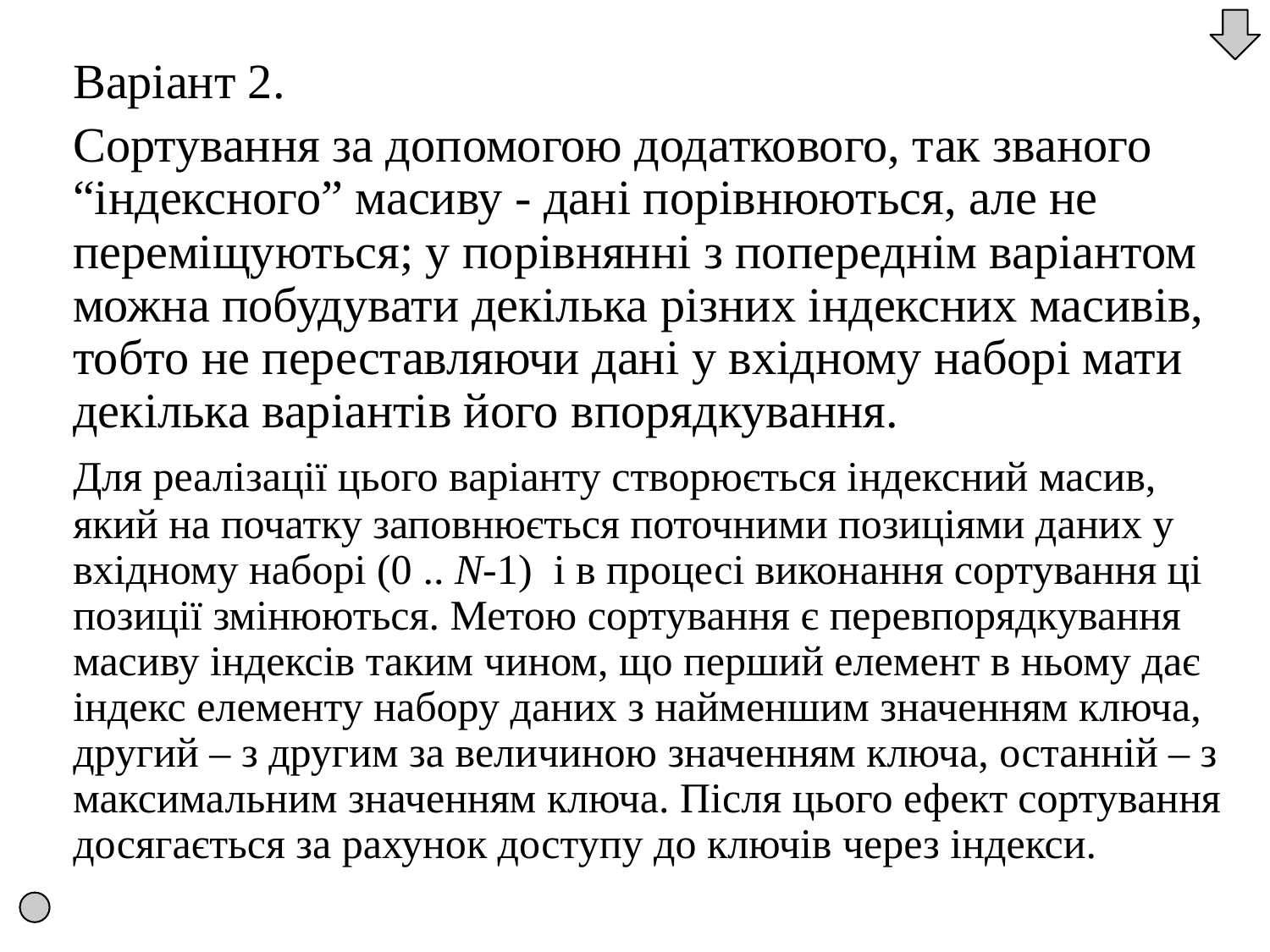

Варіант 2.
	Cортування за допомогою додаткового, так званого “індексного” масиву - дані порівнюються, але не переміщуються; у порівнянні з попереднім варіантом можна побудувати декілька різних індексних масивів, тобто не переставляючи дані у вхідному наборі мати декілька варіантів його впорядкування.
	Для реалізації цього варіанту створюється індексний масив, який на початку заповнюється поточними позиціями даних у вхідному наборі (0 .. N-1)  і в процесі виконання сортування ці позиції змінюються. Метою сортування є перевпорядкування масиву індексів таким чином, що перший елемент в ньому дає індекс елементу набору даних з найменшим значенням ключа, другий – з другим за величиною значенням ключа, останній – з максимальним значенням ключа. Після цього ефект сортування досягається за рахунок доступу до ключів через індекси.